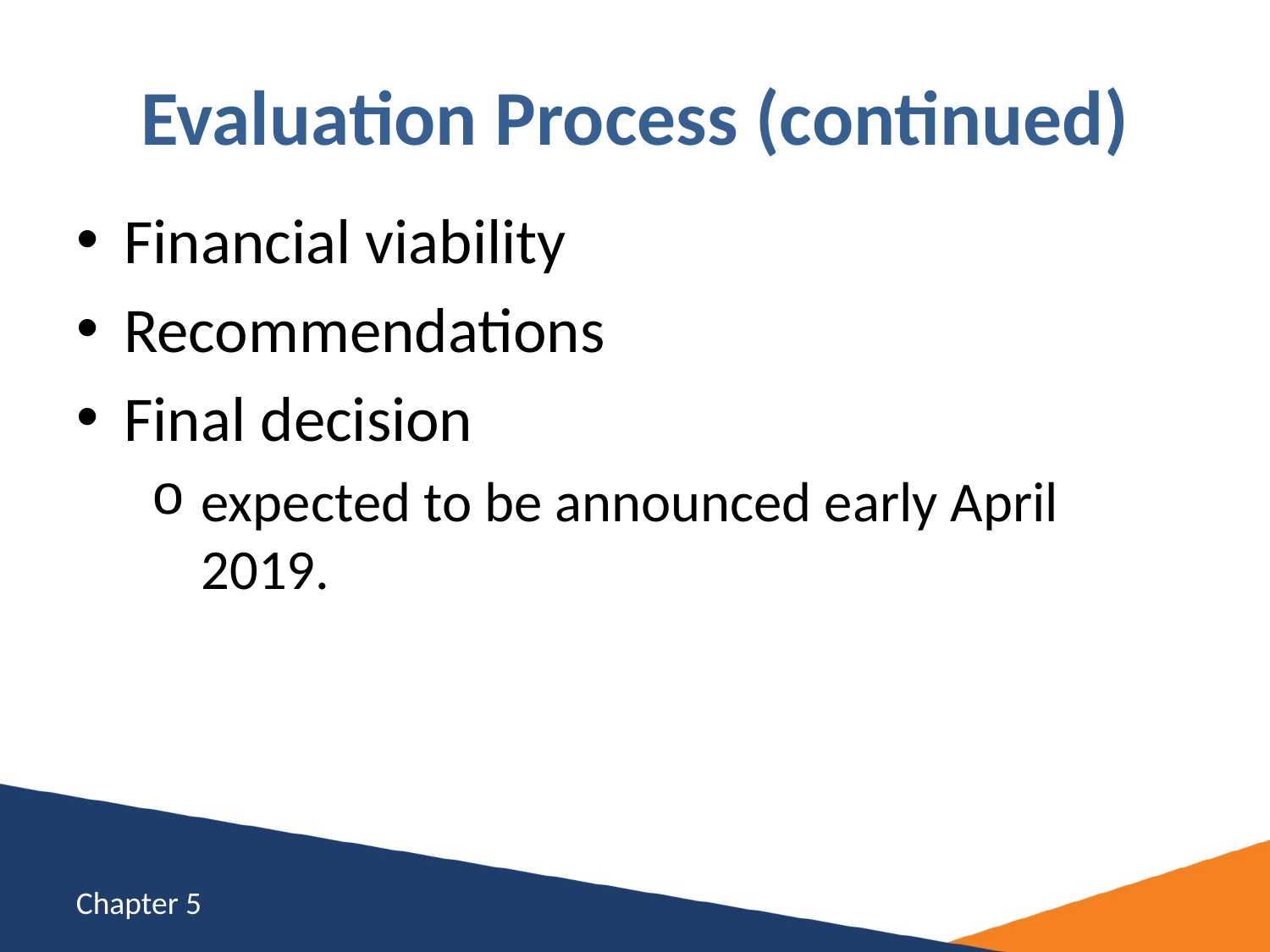

# Evaluation Process (continued)
Financial viability
Recommendations
Final decision
expected to be announced early April 2019.
Chapter 5